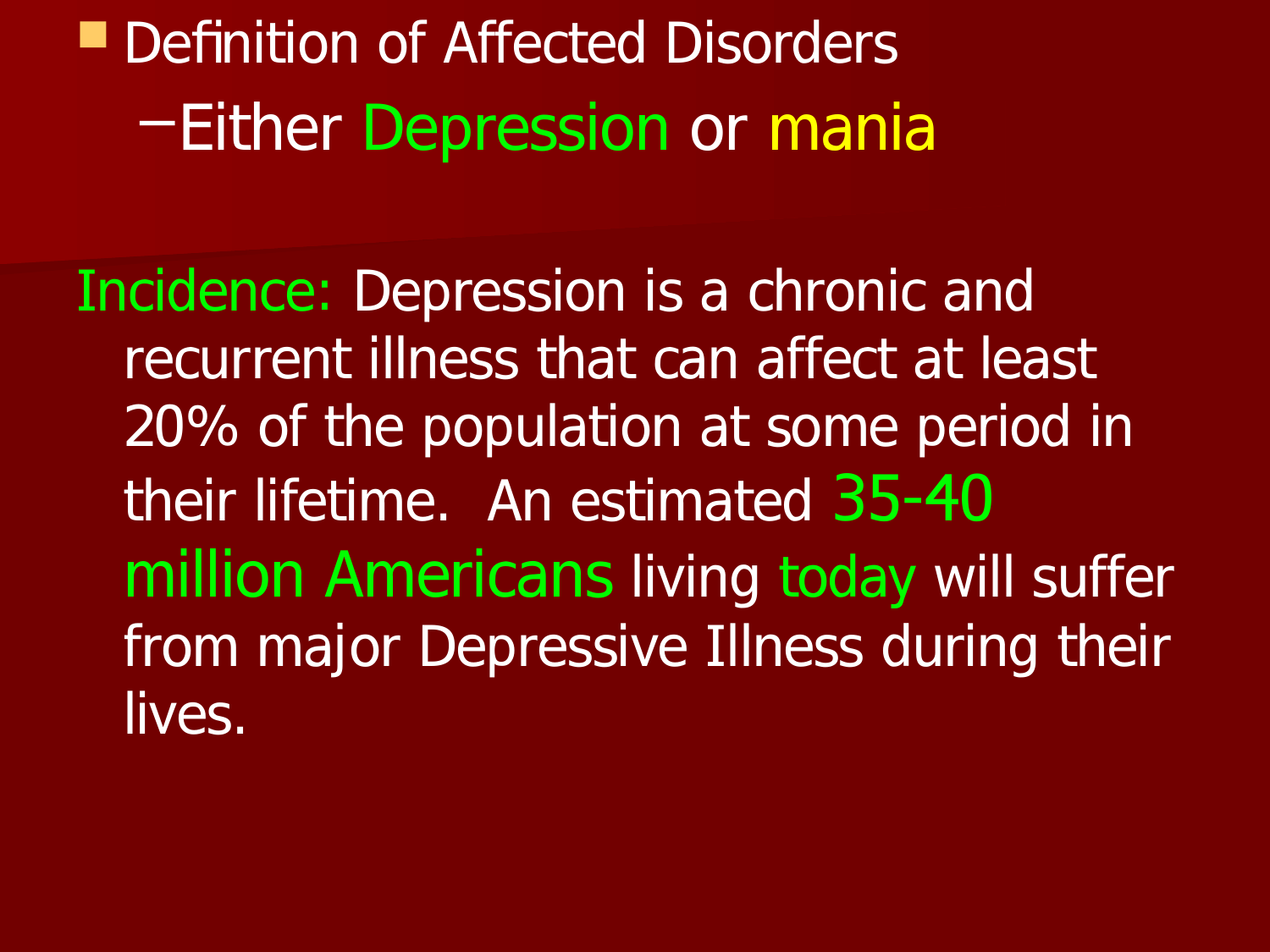

Definition of Affected Disorders
Either Depression or mania

Incidence: Depression is a chronic and recurrent illness that can affect at least 20% of the population at some period in their lifetime.  An estimated 35-40 million Americans living today will suffer from major Depressive Illness during their lives.